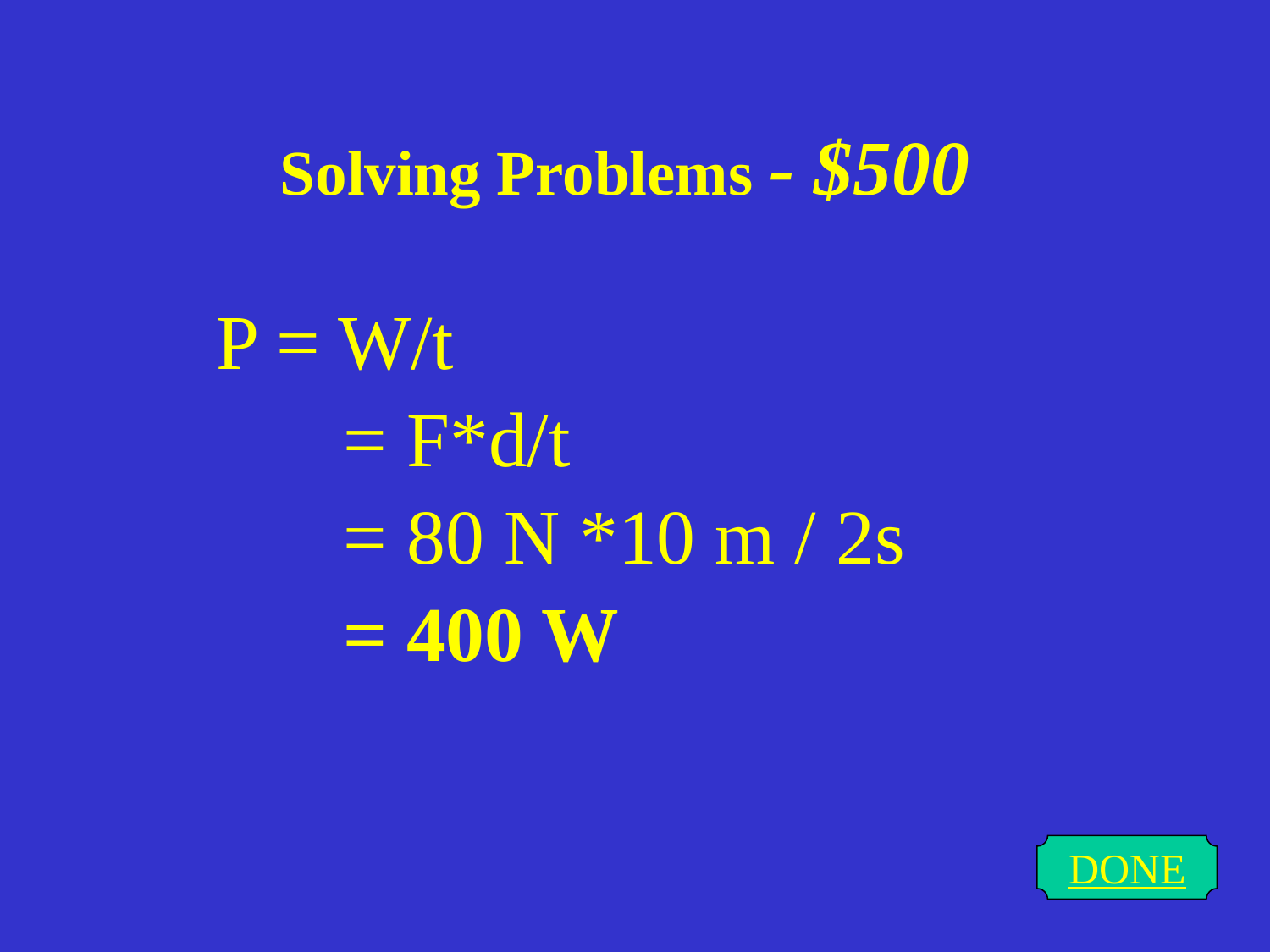

# Solving Problems - $500
P = W/t
	= F*d/t
	= 80 N *10 m / 2s
	= 400 W

DONE